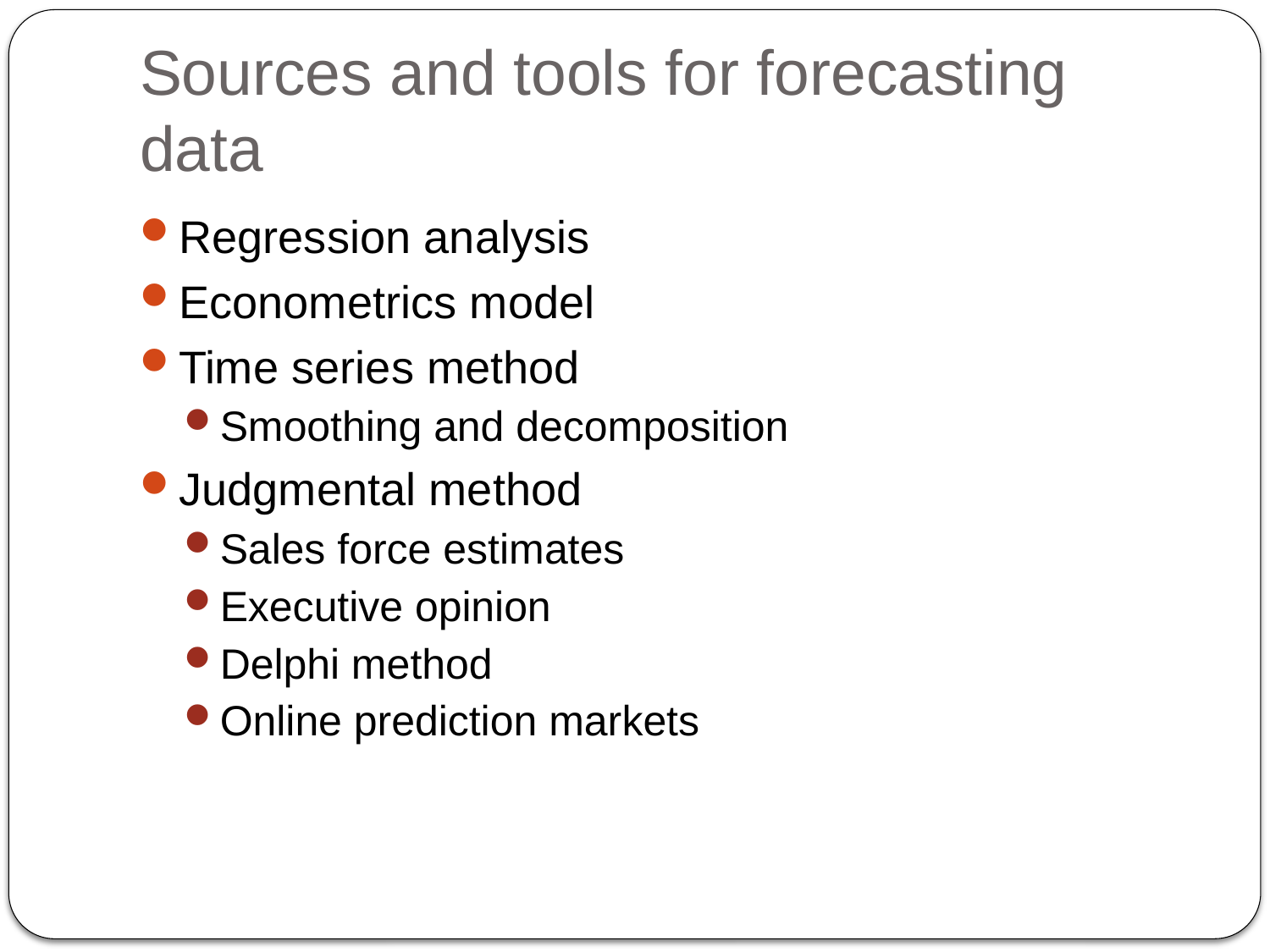

# Sources and tools for forecasting data
Regression analysis
Econometrics model
Time series method
Smoothing and decomposition
Judgmental method
Sales force estimates
Executive opinion
Delphi method
Online prediction markets